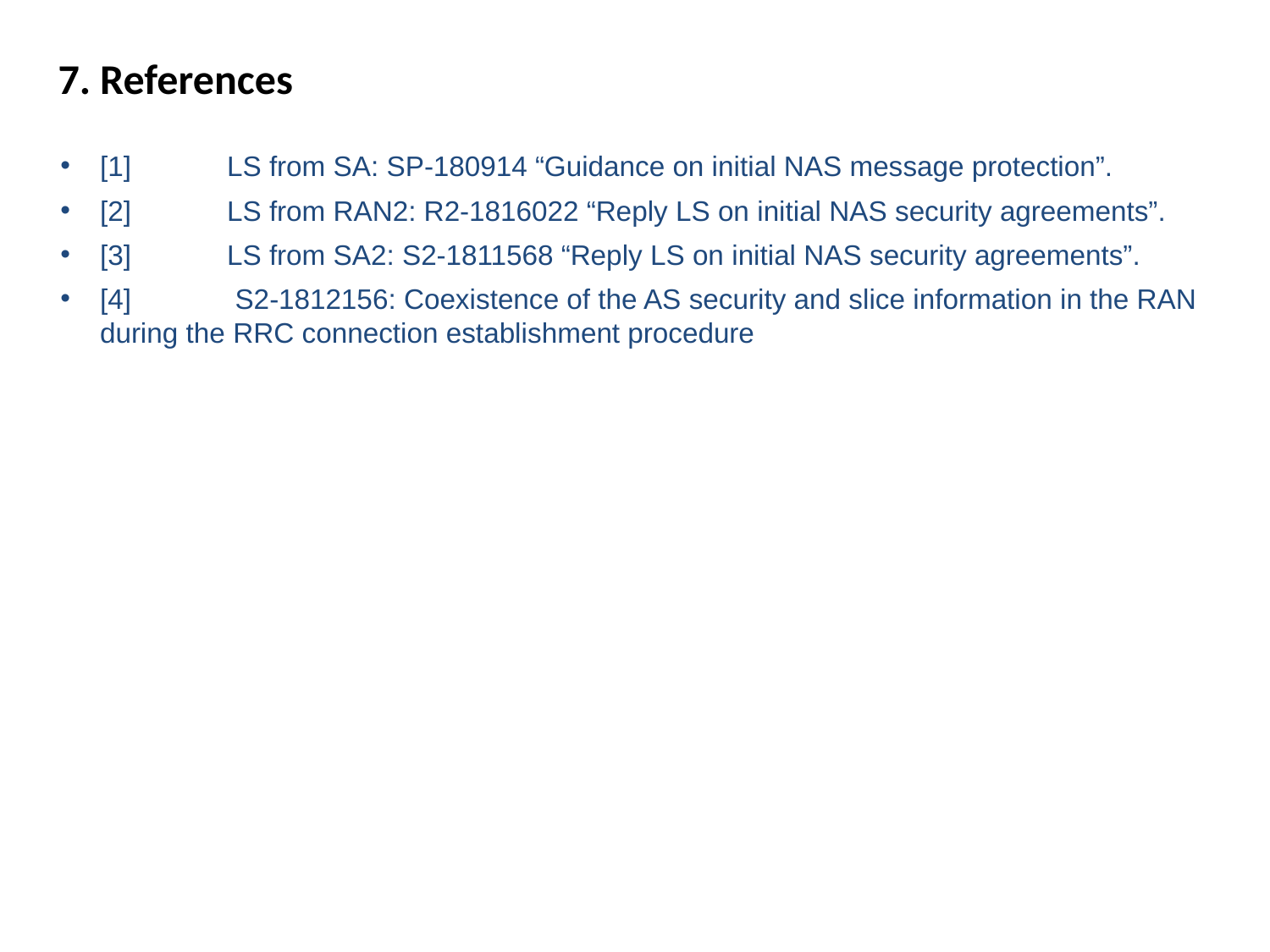

7. References
[1]	LS from SA: SP-180914 “Guidance on initial NAS message protection”.
[2]	LS from RAN2: R2-1816022 “Reply LS on initial NAS security agreements”.
[3] 	LS from SA2: S2-1811568 “Reply LS on initial NAS security agreements”.
[4]	 S2-1812156: Coexistence of the AS security and slice information in the RAN during the RRC connection establishment procedure